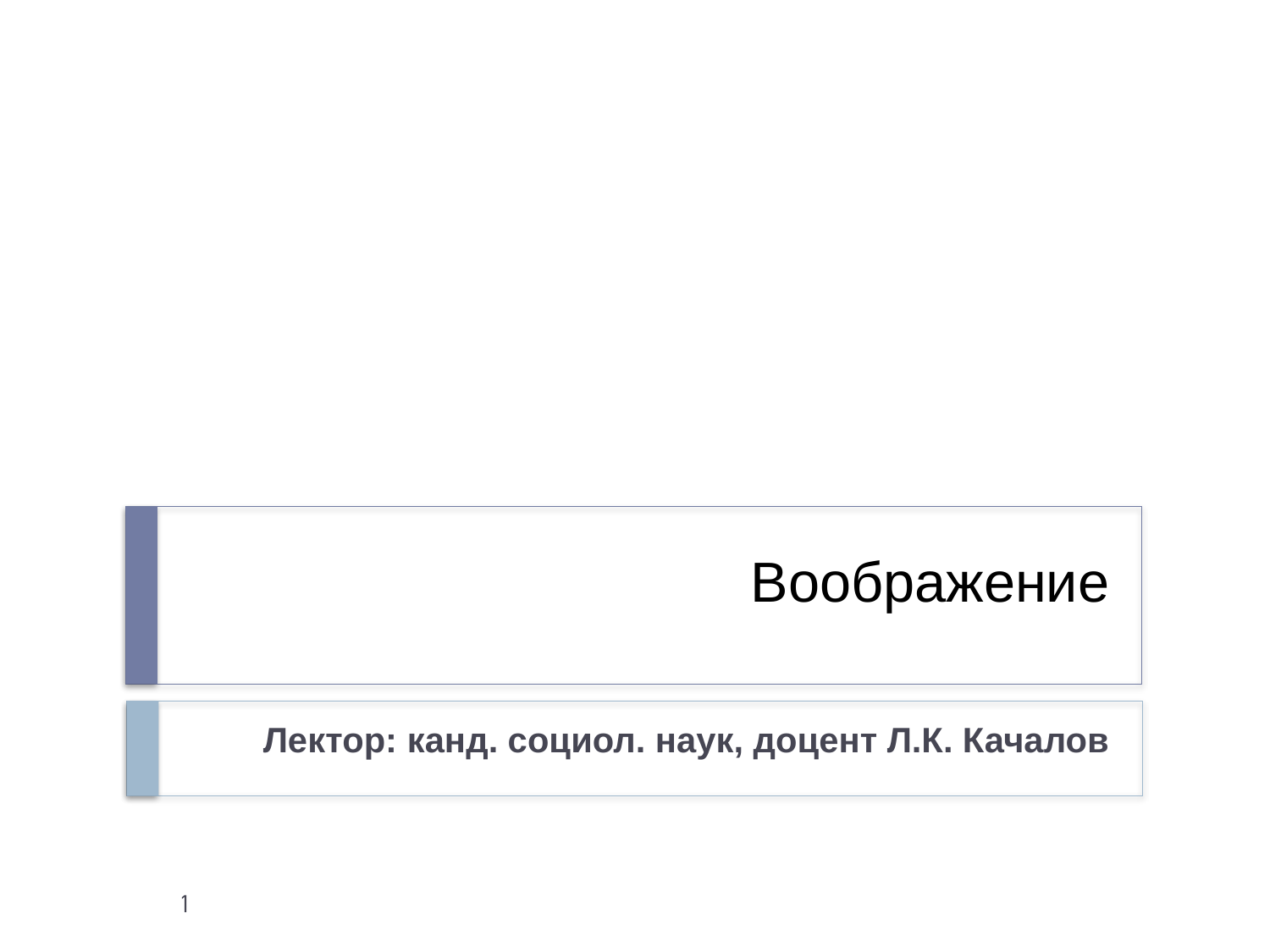

# Воображение
Лектор: канд. социол. наук, доцент Л.К. Качалов

1